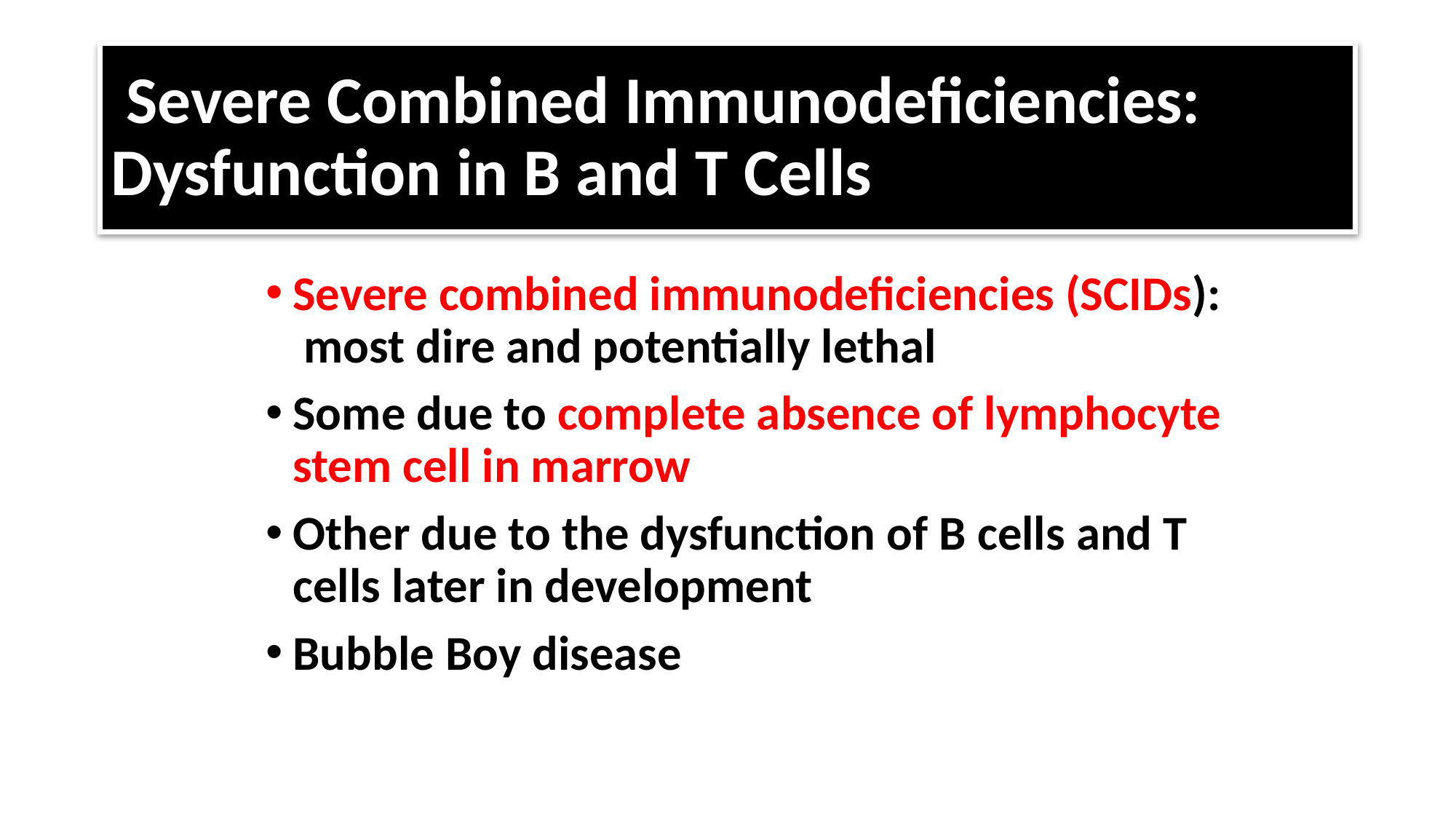

# Severe Combined Immunodeficiencies:  Dysfunction in B and T Cells
Severe combined immunodeficiencies (SCIDs):  most dire and potentially lethal
Some due to complete absence of lymphocyte stem cell in marrow
Other due to the dysfunction of B cells and T cells later in development
Bubble Boy disease